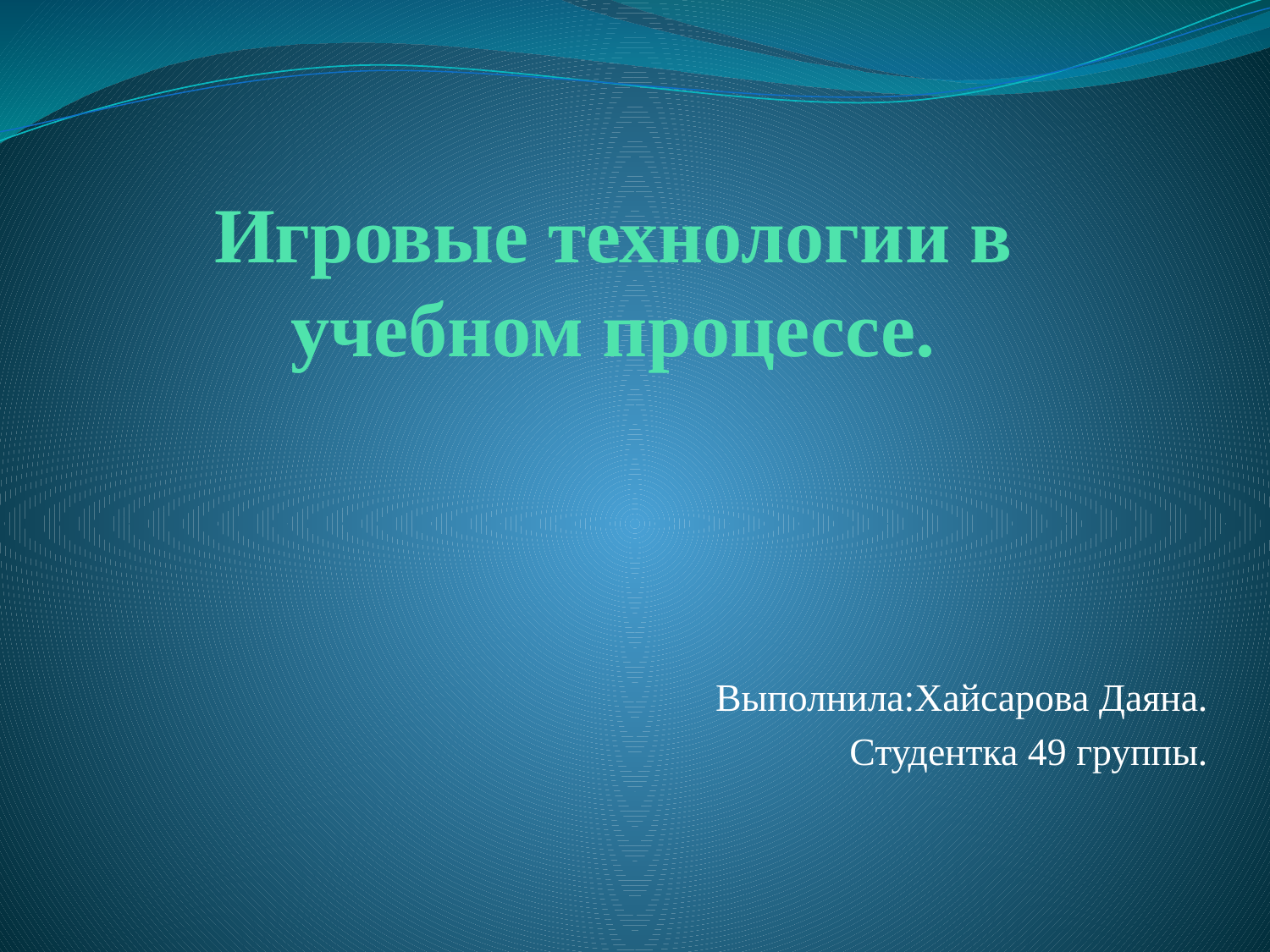

# Игровые технологии в учебном процессе.
Выполнила:Хайсарова Даяна.
Студентка 49 группы.